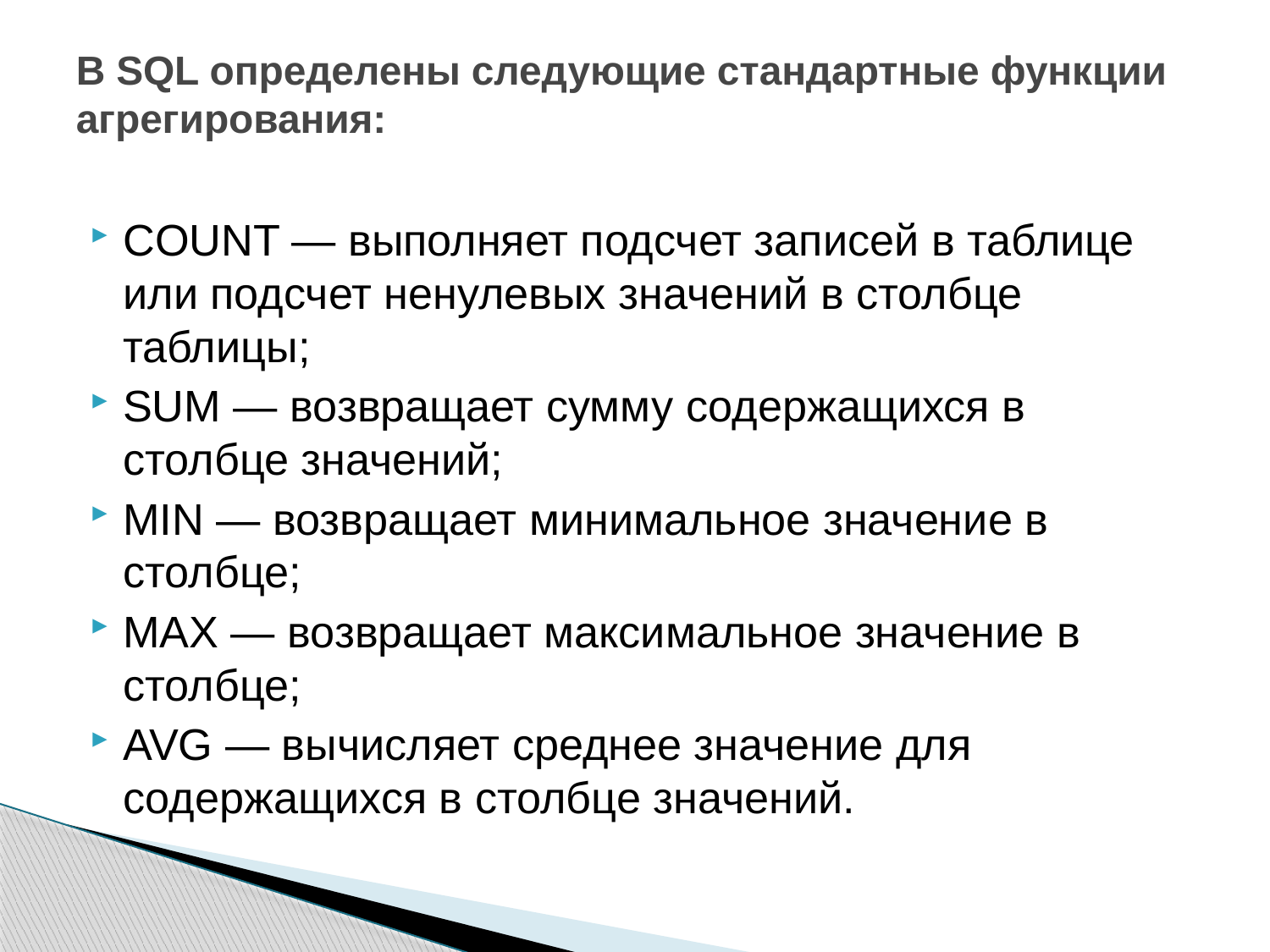

# В SQL определены следующие стандартные функции агрегирования:
COUNT — выполняет подсчет записей в таблице или подсчет ненулевых значений в столбце таблицы;
SUM — возвращает сумму содержащихся в столбце значений;
MIN — возвращает минимальное значение в столбце;
МАХ — возвращает максимальное значение в столбце;
AVG — вычисляет среднее значение для содержащихся в столбце значений.